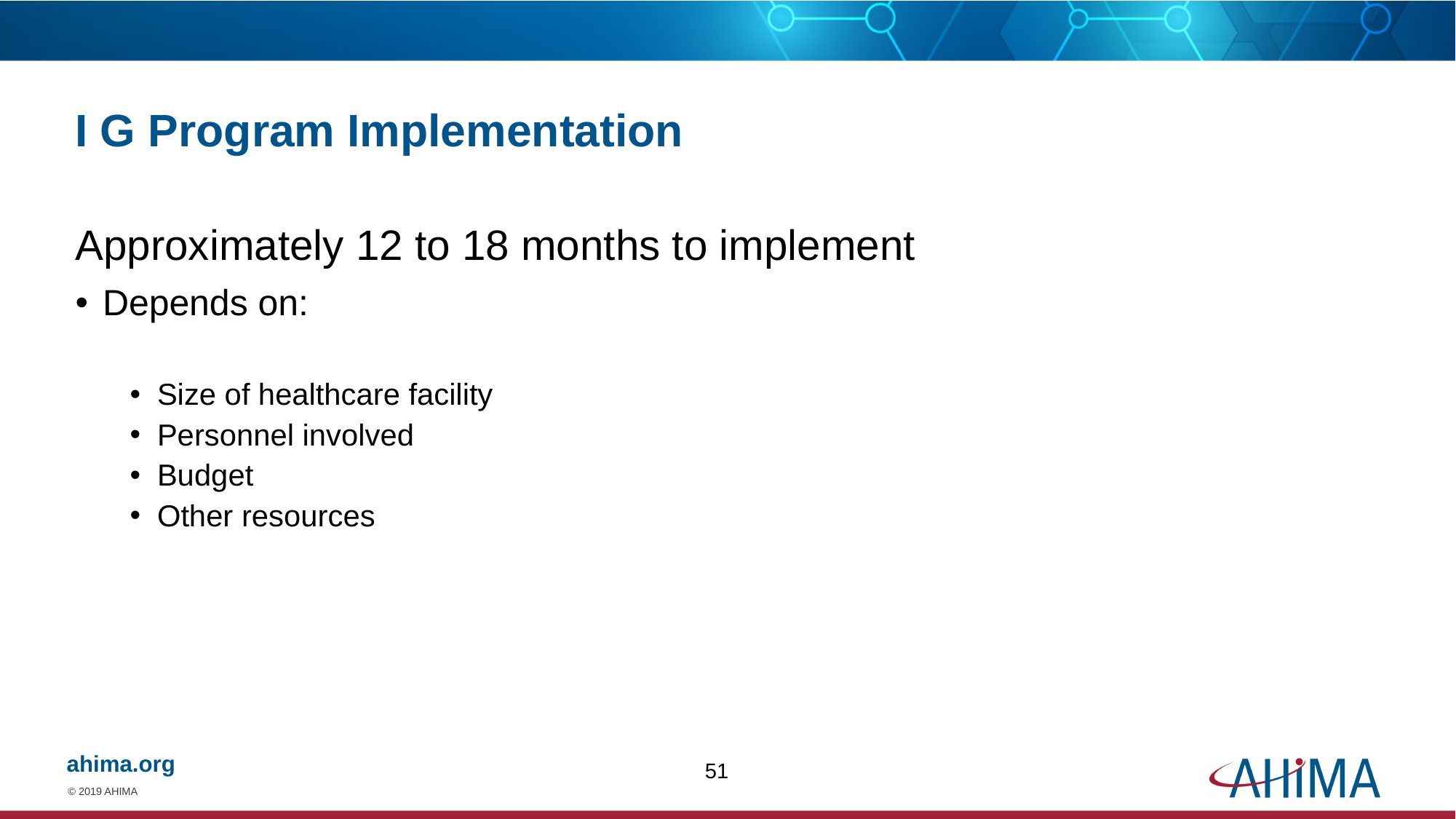

# I G Program Implementation
Approximately 12 to 18 months to implement
Depends on:

Size of healthcare facility
Personnel involved
Budget
Other resources